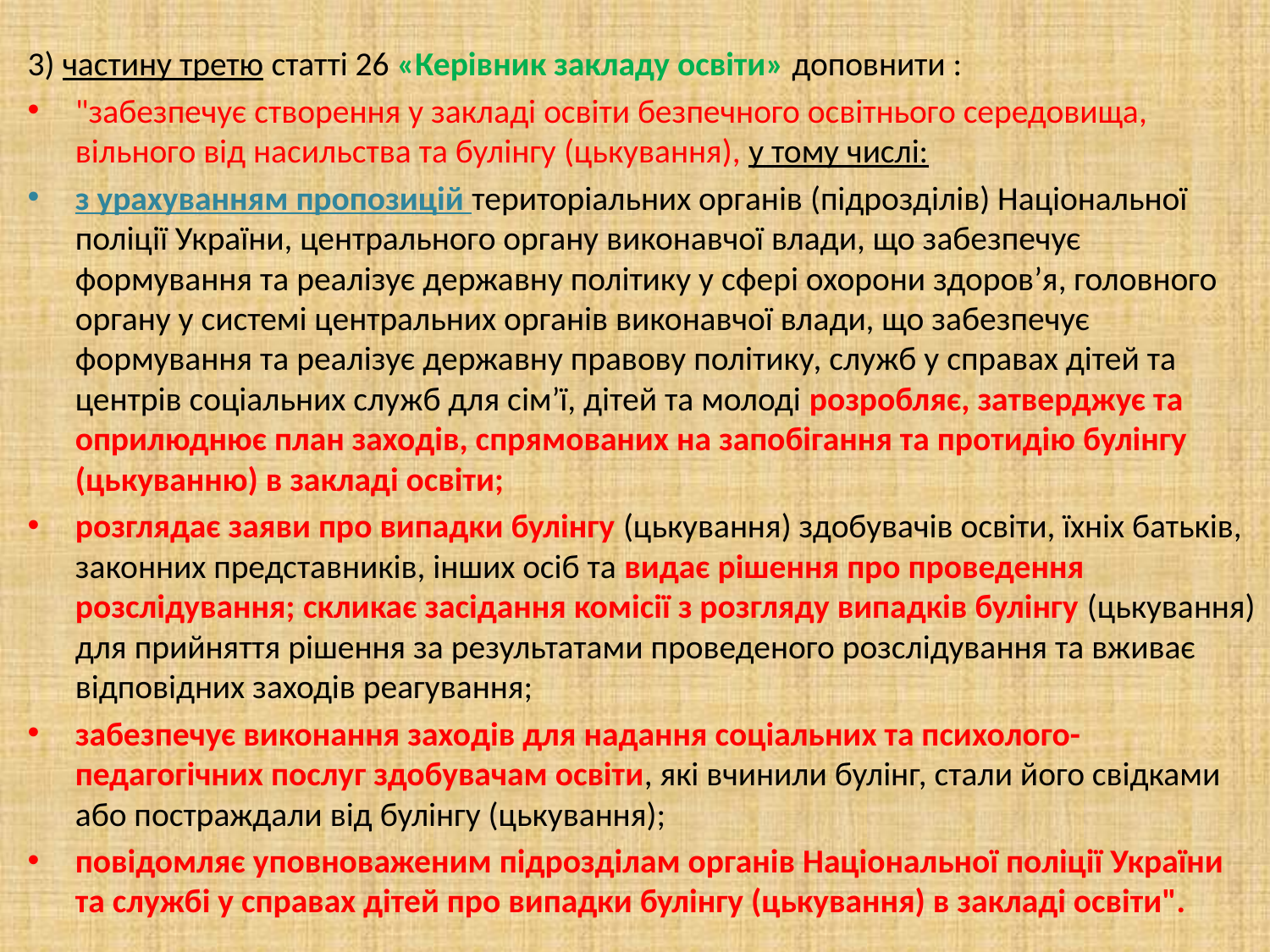

3) частину третю статті 26 «Керівник закладу освіти» доповнити :
"забезпечує створення у закладі освіти безпечного освітнього середовища, вільного від насильства та булінгу (цькування), у тому числі:
з урахуванням пропозицій територіальних органів (підрозділів) Національної поліції України, центрального органу виконавчої влади, що забезпечує формування та реалізує державну політику у сфері охорони здоров’я, головного органу у системі центральних органів виконавчої влади, що забезпечує формування та реалізує державну правову політику, служб у справах дітей та центрів соціальних служб для сім’ї, дітей та молоді розробляє, затверджує та оприлюднює план заходів, спрямованих на запобігання та протидію булінгу (цькуванню) в закладі освіти;
розглядає заяви про випадки булінгу (цькування) здобувачів освіти, їхніх батьків, законних представників, інших осіб та видає рішення про проведення розслідування; скликає засідання комісії з розгляду випадків булінгу (цькування) для прийняття рішення за результатами проведеного розслідування та вживає відповідних заходів реагування;
забезпечує виконання заходів для надання соціальних та психолого-педагогічних послуг здобувачам освіти, які вчинили булінг, стали його свідками або постраждали від булінгу (цькування);
повідомляє уповноваженим підрозділам органів Національної поліції України та службі у справах дітей про випадки булінгу (цькування) в закладі освіти".